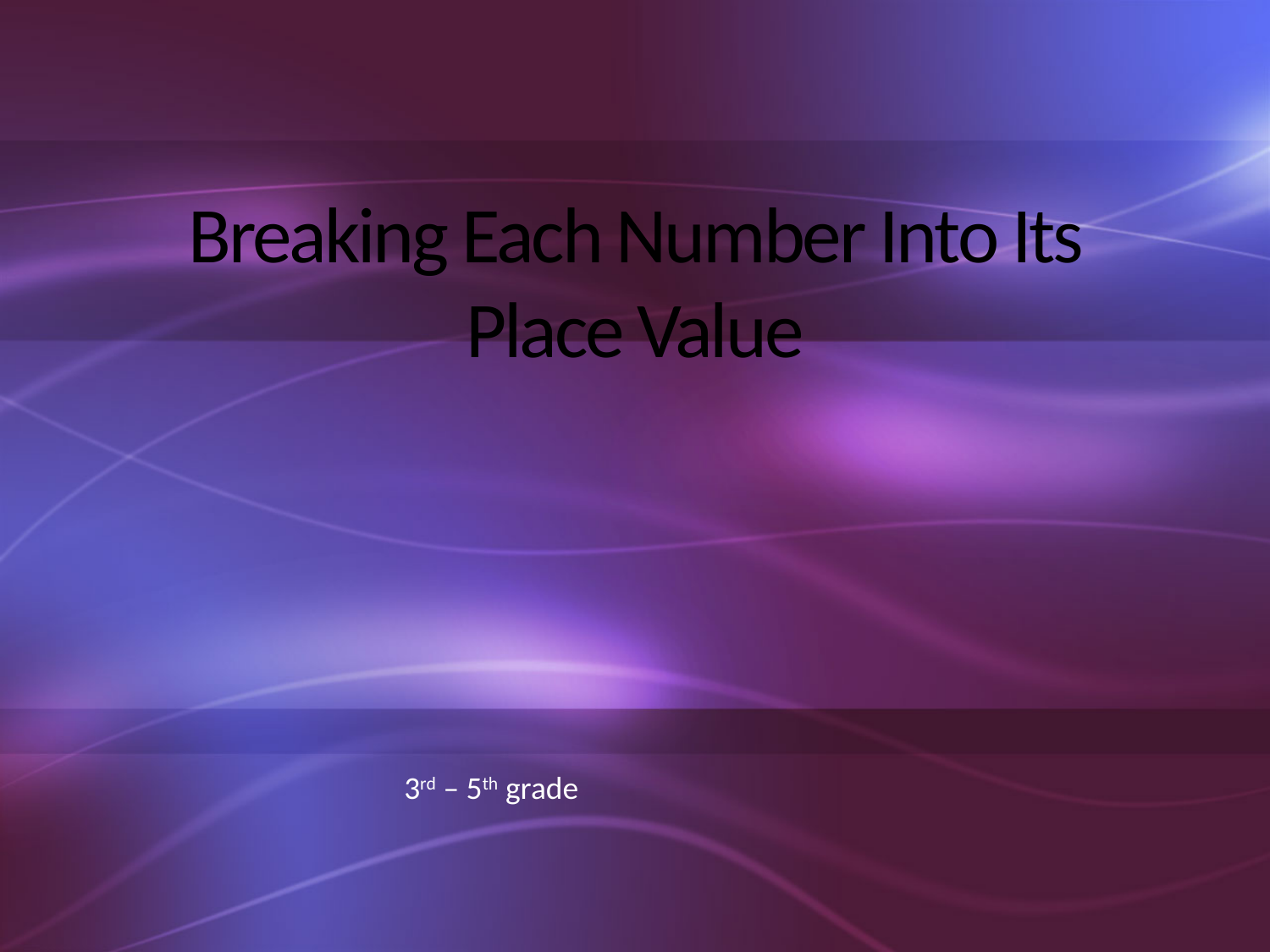

# Breaking Each Number Into Its Place Value
3rd – 5th grade